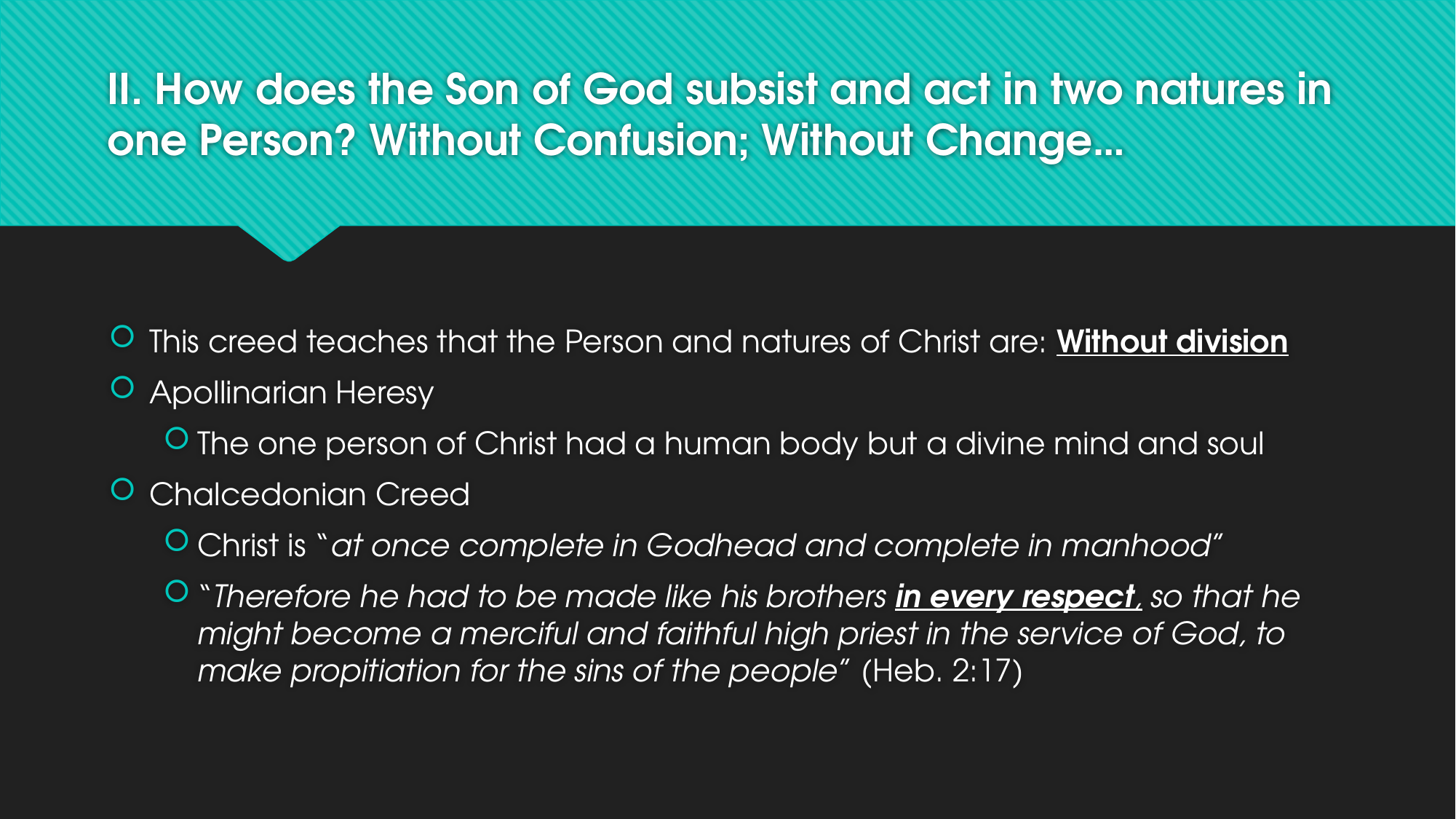

# II. How does the Son of God subsist and act in two natures in one Person? Without Confusion; Without Change…

This creed teaches that the Person and natures of Christ are: Without division
Apollinarian Heresy
The one person of Christ had a human body but a divine mind and soul
Chalcedonian Creed
Christ is “at once complete in Godhead and complete in manhood”
“Therefore he had to be made like his brothers in every respect, so that he might become a merciful and faithful high priest in the service of God, to make propitiation for the sins of the people” (Heb. 2:17)